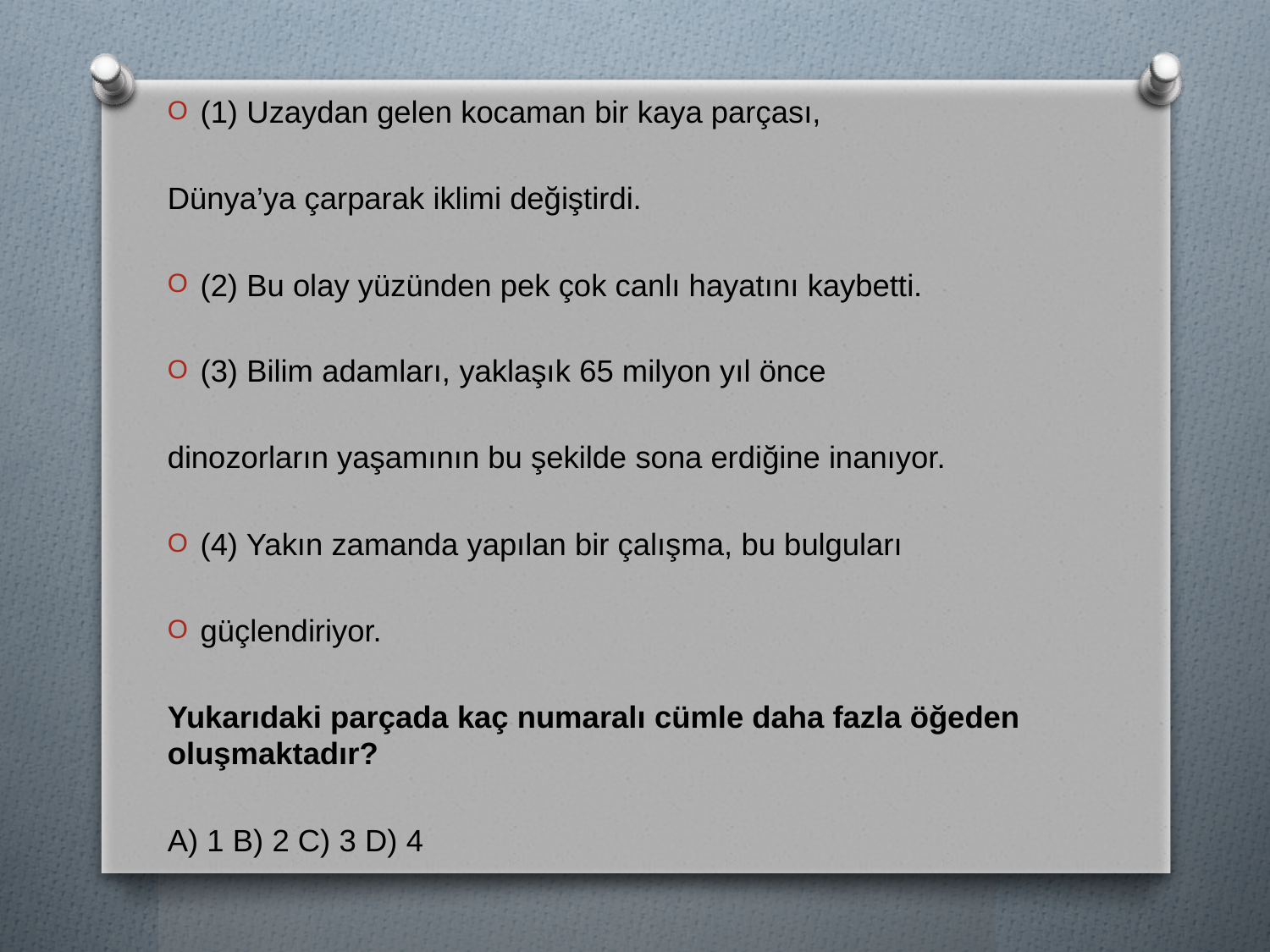

(1) Uzaydan gelen kocaman bir kaya parçası,

Dünya’ya çarparak iklimi değiştirdi.

(2) Bu olay yüzünden pek çok canlı hayatını kaybetti.

(3) Bilim adamları, yaklaşık 65 milyon yıl önce

dinozorların yaşamının bu şekilde sona erdiğine inanıyor.

(4) Yakın zamanda yapılan bir çalışma, bu bulguları

güçlendiriyor.

Yukarıdaki parçada kaç numaralı cümle daha fazla öğeden oluşmaktadır?

A) 1 B) 2 C) 3 D) 4